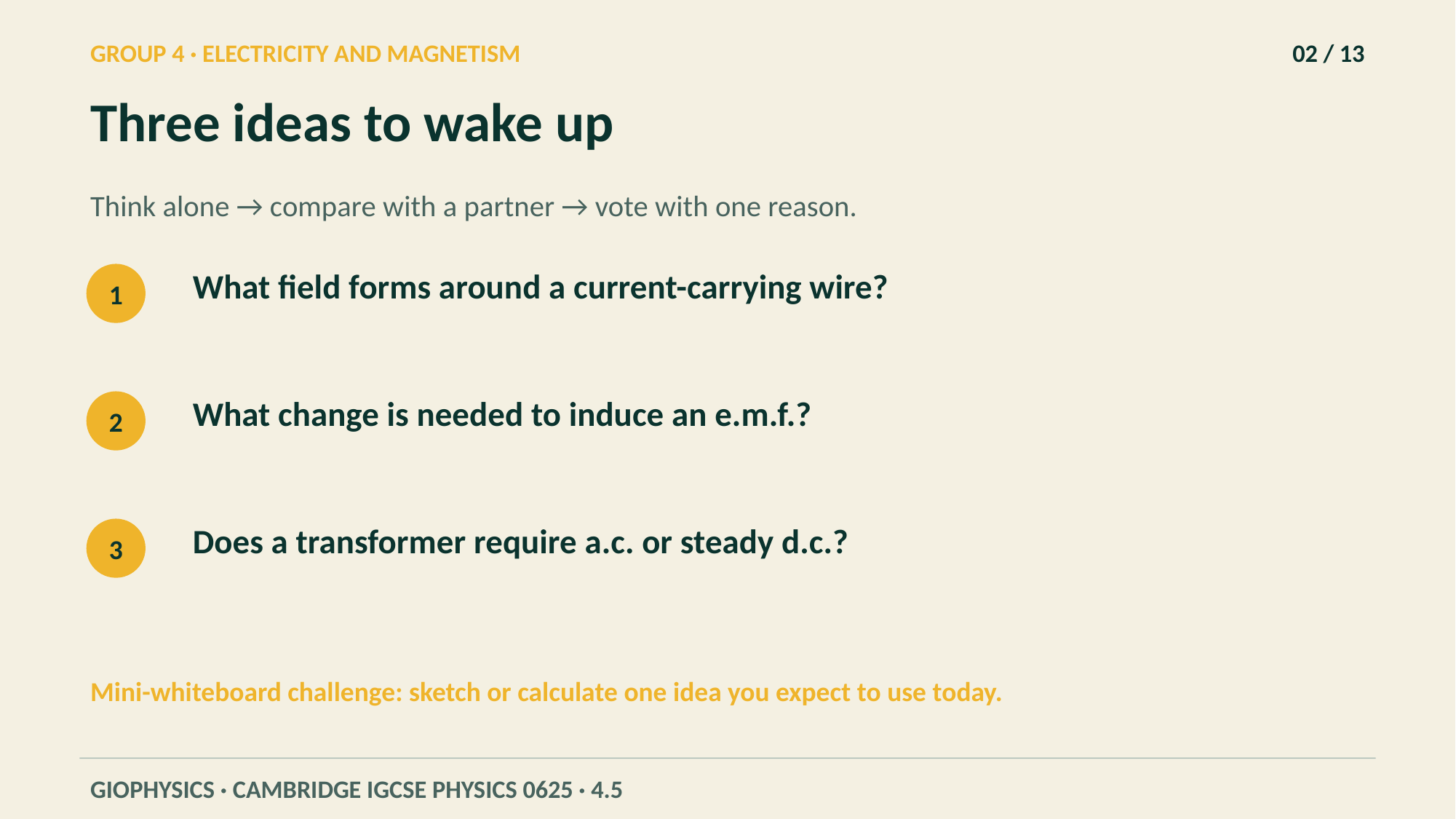

GROUP 4 · ELECTRICITY AND MAGNETISM
02 / 13
Three ideas to wake up
Think alone → compare with a partner → vote with one reason.
What field forms around a current-carrying wire?

1
What change is needed to induce an e.m.f.?

2
Does a transformer require a.c. or steady d.c.?

3
Mini-whiteboard challenge: sketch or calculate one idea you expect to use today.

GIOPHYSICS · CAMBRIDGE IGCSE PHYSICS 0625 · 4.5